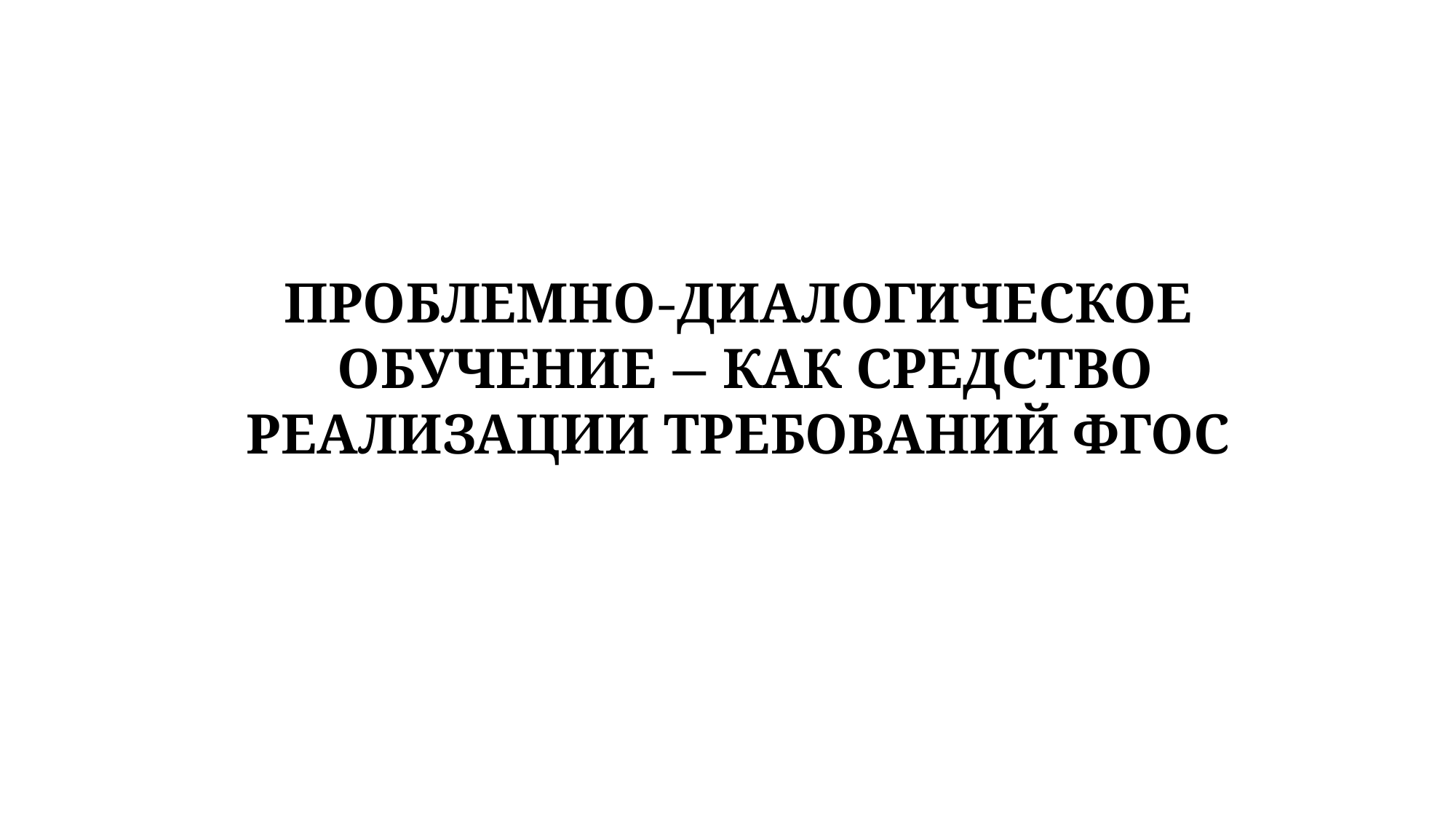

ПРОБЛЕМНО-ДИАЛОГИЧЕСКОЕ
ОБУЧЕНИЕ – КАК СРЕДСТВО РЕАЛИЗАЦИИ ТРЕБОВАНИЙ ФГОС